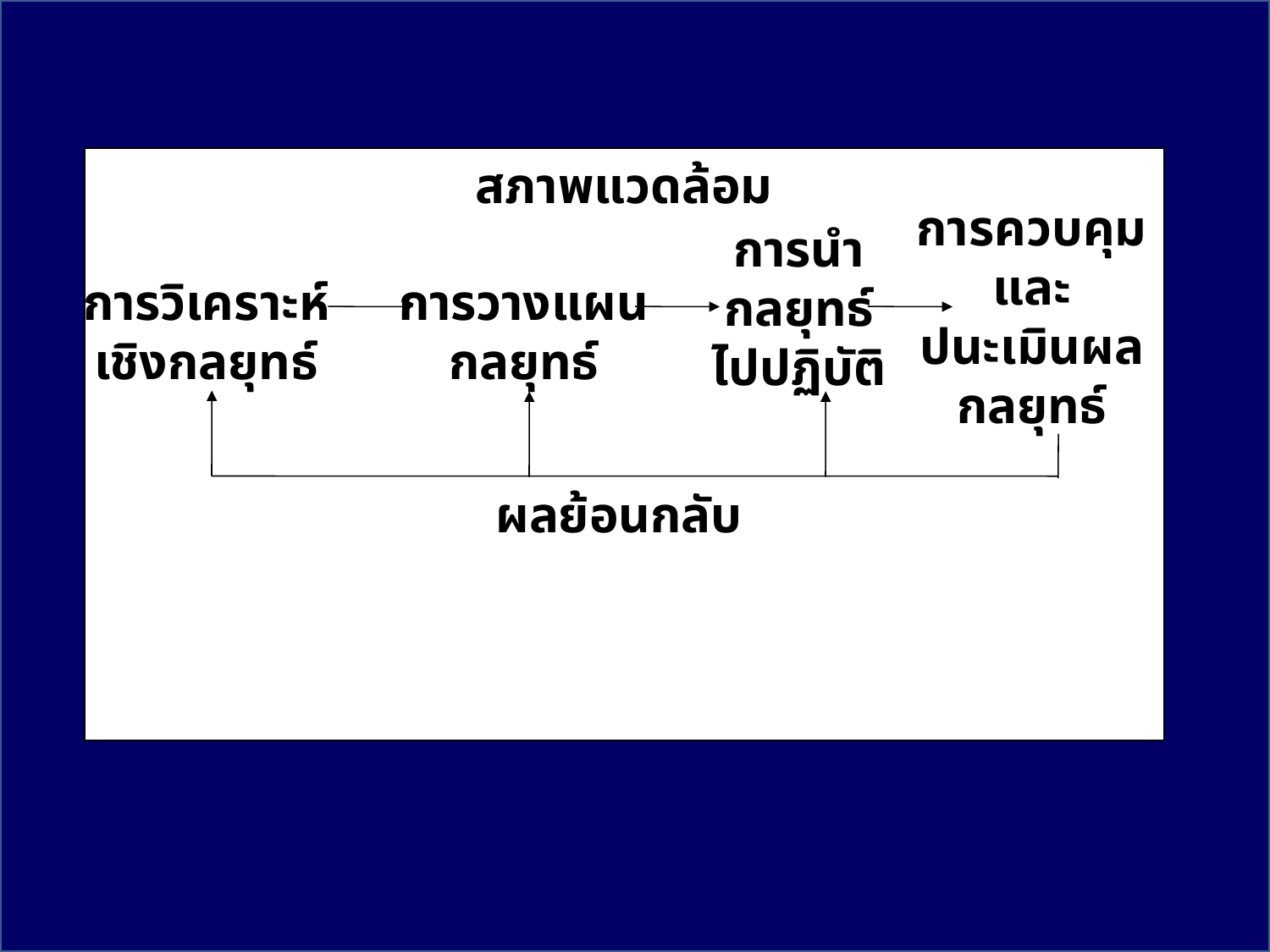

สภาพแวดล้อม

การควบคุม
และ
ปนะเมินผล
กลยุทธ์
การนำ
กลยุทธ์
ไปปฏิบัติ
การวิเคราะห์
เชิงกลยุทธ์

การวางแผน
กลยุทธ์
ผลย้อนกลับ